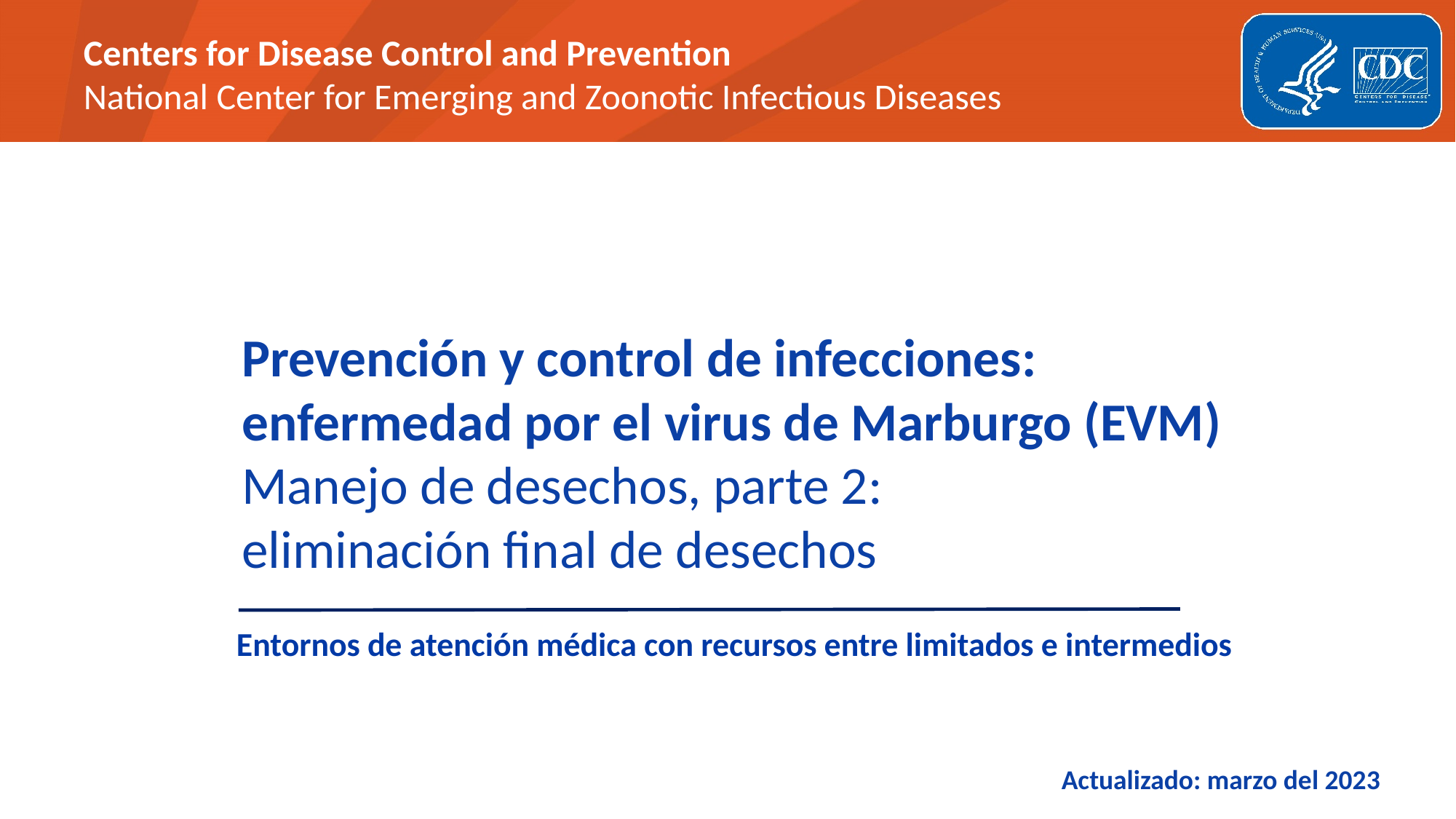

# Prevención y control de infecciones: enfermedad por el virus de Marburgo (EVM) Manejo de desechos, parte 2: eliminación final de desechos
Entornos de atención médica con recursos entre limitados e intermedios
Actualizado: marzo del 2023